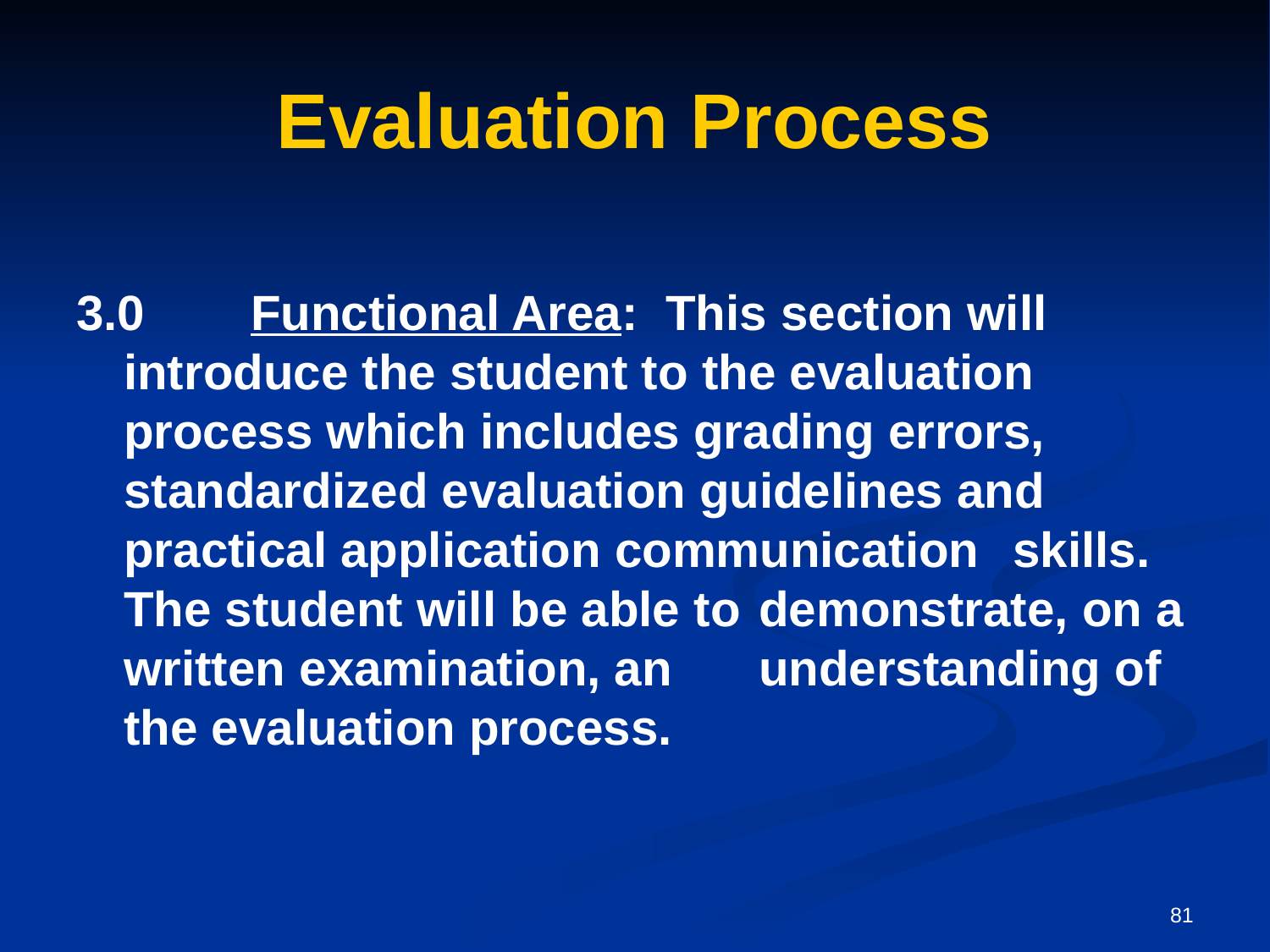

# Evaluation Process
3.0	Functional Area:  This section will 	introduce the student to the evaluation 	process which includes grading errors, 	standardized evaluation guidelines and 	practical application communication 	skills.  The student will be able to 	demonstrate, on a written examination, an 	understanding of the evaluation process.
81